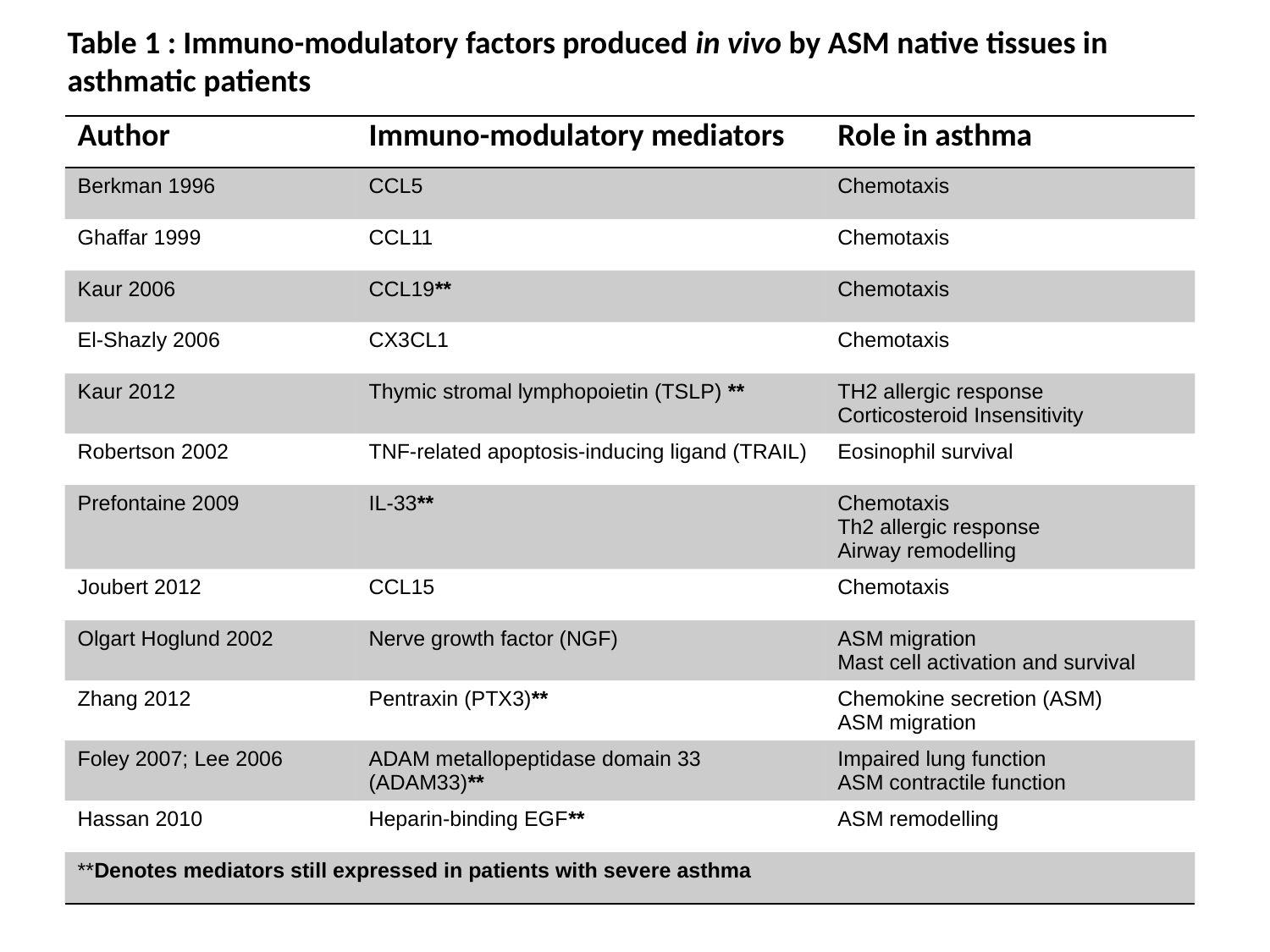

Table 1 : Immuno-modulatory factors produced in vivo by ASM native tissues in asthmatic patients
| Author | Immuno-modulatory mediators | Role in asthma |
| --- | --- | --- |
| Berkman 1996 | CCL5 | Chemotaxis |
| Ghaffar 1999 | CCL11 | Chemotaxis |
| Kaur 2006 | CCL19\*\* | Chemotaxis |
| El-Shazly 2006 | CX3CL1 | Chemotaxis |
| Kaur 2012 | Thymic stromal lymphopoietin (TSLP) \*\* | TH2 allergic response Corticosteroid Insensitivity |
| Robertson 2002 | TNF-related apoptosis-inducing ligand (TRAIL) | Eosinophil survival |
| Prefontaine 2009 | IL-33\*\* | Chemotaxis Th2 allergic response Airway remodelling |
| Joubert 2012 | CCL15 | Chemotaxis |
| Olgart Hoglund 2002 | Nerve growth factor (NGF) | ASM migration Mast cell activation and survival |
| Zhang 2012 | Pentraxin (PTX3)\*\* | Chemokine secretion (ASM) ASM migration |
| Foley 2007; Lee 2006 | ADAM metallopeptidase domain 33 (ADAM33)\*\* | Impaired lung function ASM contractile function |
| Hassan 2010 | Heparin-binding EGF\*\* | ASM remodelling |
| \*\*Denotes mediators still expressed in patients with severe asthma |  |  |